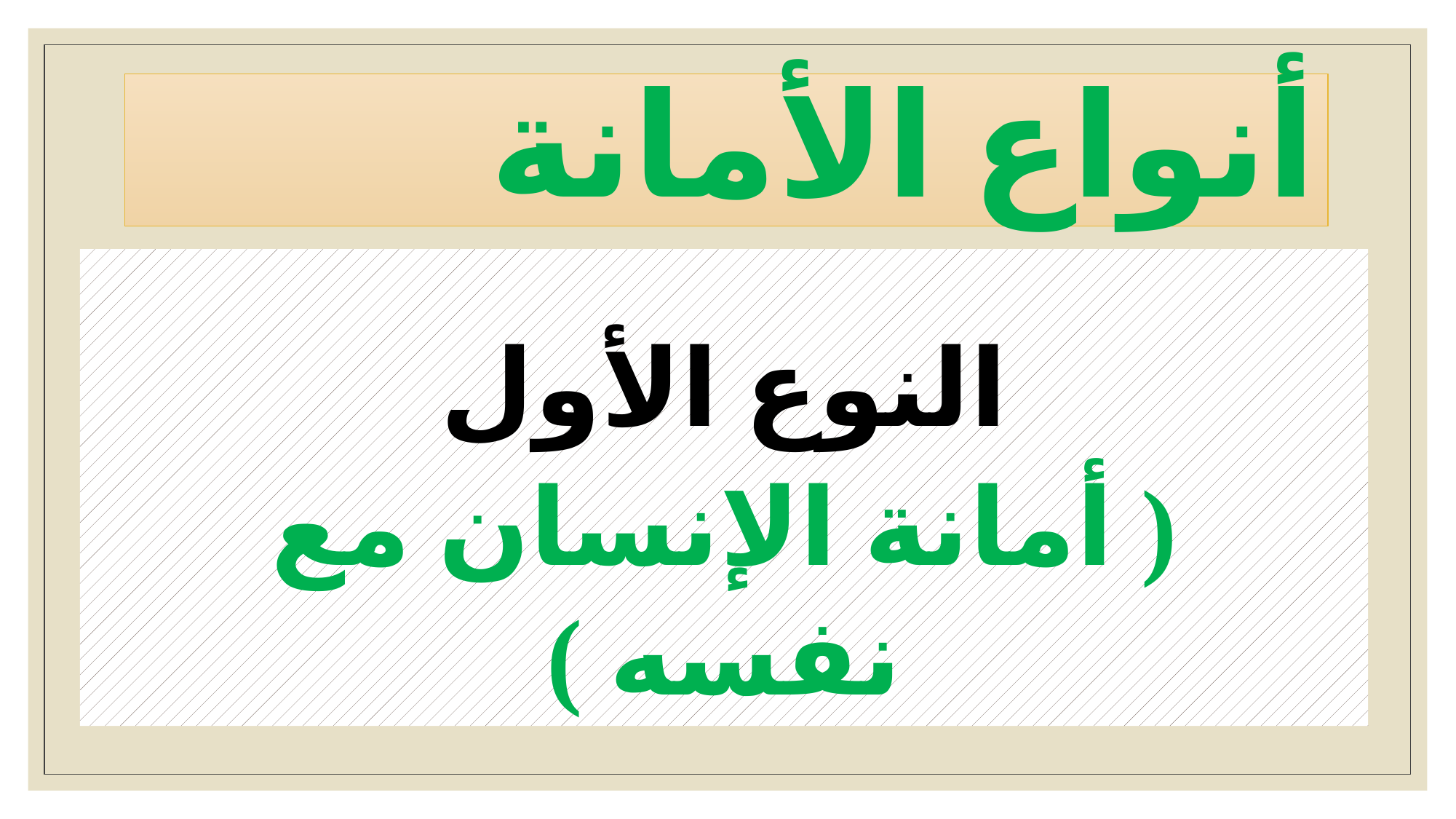

# أنواع الأمانة

النوع الأول
( أمانة الإنسان مع نفسه )